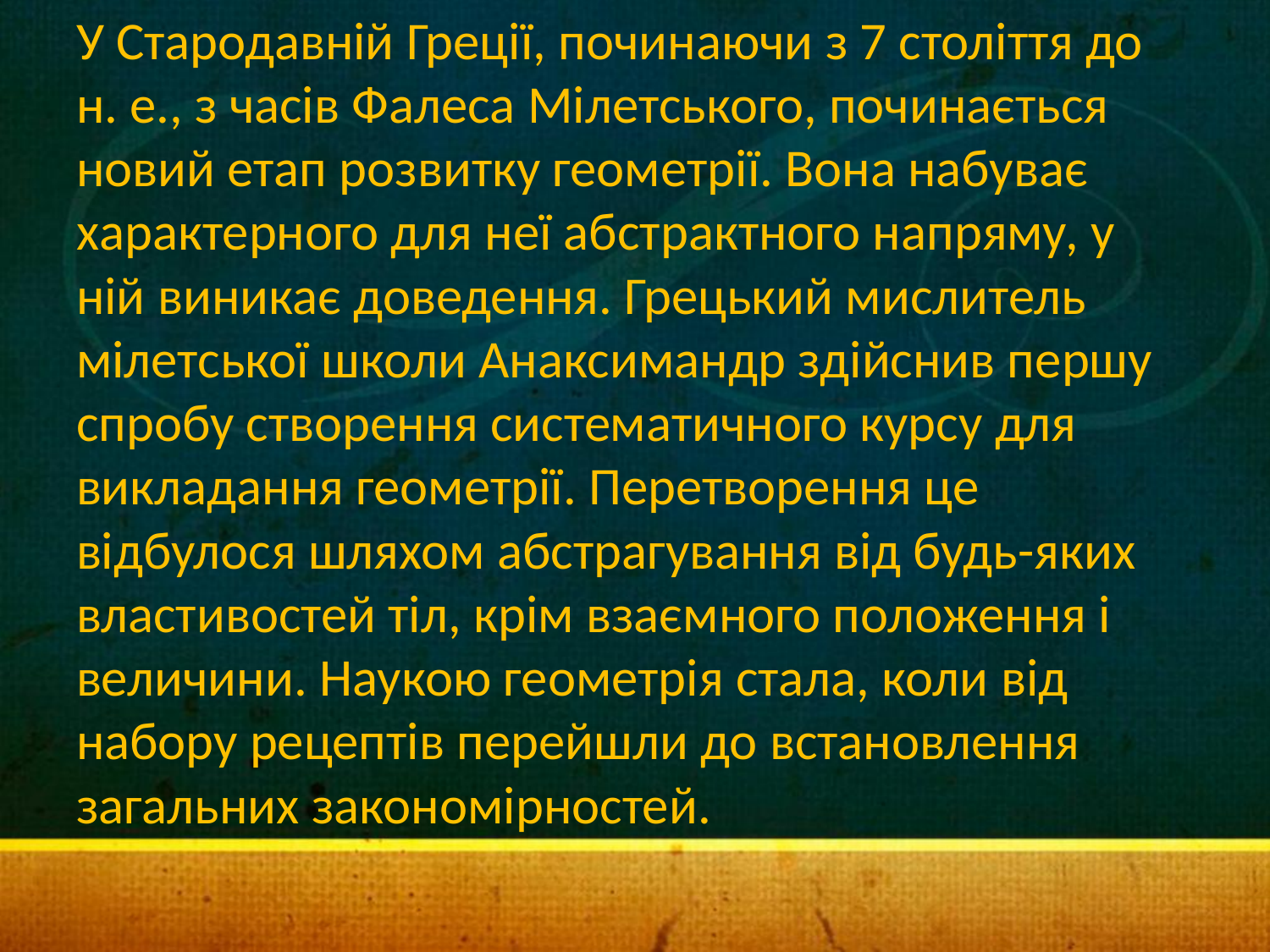

У Стародавній Греції, починаючи з 7 століття до н. е., з часів Фалеса Мілетського, починається новий етап розвитку геометрії. Вона набуває характерного для неї абстрактного напряму, у ній виникає доведення. Грецький мислитель мілетської школи Анаксимандр здійснив першу спробу створення систематичного курсу для викладання геометрії. Перетворення це відбулося шляхом абстрагування від будь-яких властивостей тіл, крім взаємного положення і величини. Наукою геометрія стала, коли від набору рецептів перейшли до встановлення загальних закономірностей.